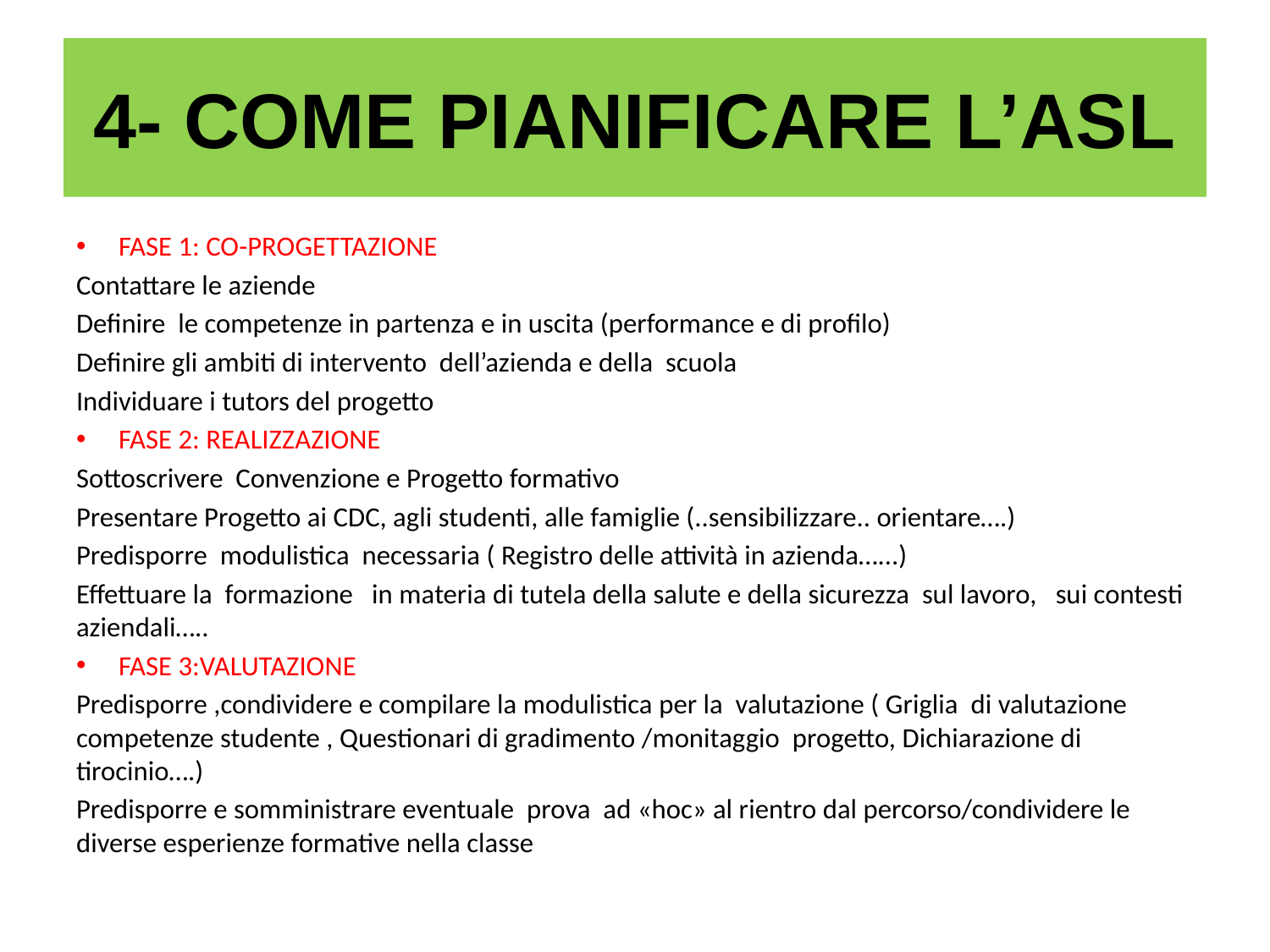

# 4- COME PIANIFICARE L’ASL
FASE 1: CO-PROGETTAZIONE
Contattare le aziende
Definire  le competenze in partenza e in uscita (performance e di profilo)
Definire gli ambiti di intervento  dell’azienda e della  scuola
Individuare i tutors del progetto
FASE 2: REALIZZAZIONE
Sottoscrivere  Convenzione e Progetto formativo
Presentare Progetto ai CDC, agli studenti, alle famiglie (..sensibilizzare.. orientare….)
Predisporre  modulistica  necessaria ( Registro delle attività in azienda…...)
Effettuare la  formazione   in materia di tutela della salute e della sicurezza  sul lavoro,   sui contesti aziendali…..
FASE 3:VALUTAZIONE
Predisporre ,condividere e compilare la modulistica per la  valutazione ( Griglia  di valutazione  competenze studente , Questionari di gradimento /monitaggio  progetto, Dichiarazione di tirocinio….)
Predisporre e somministrare eventuale  prova  ad «hoc» al rientro dal percorso/condividere le diverse esperienze formative nella classe